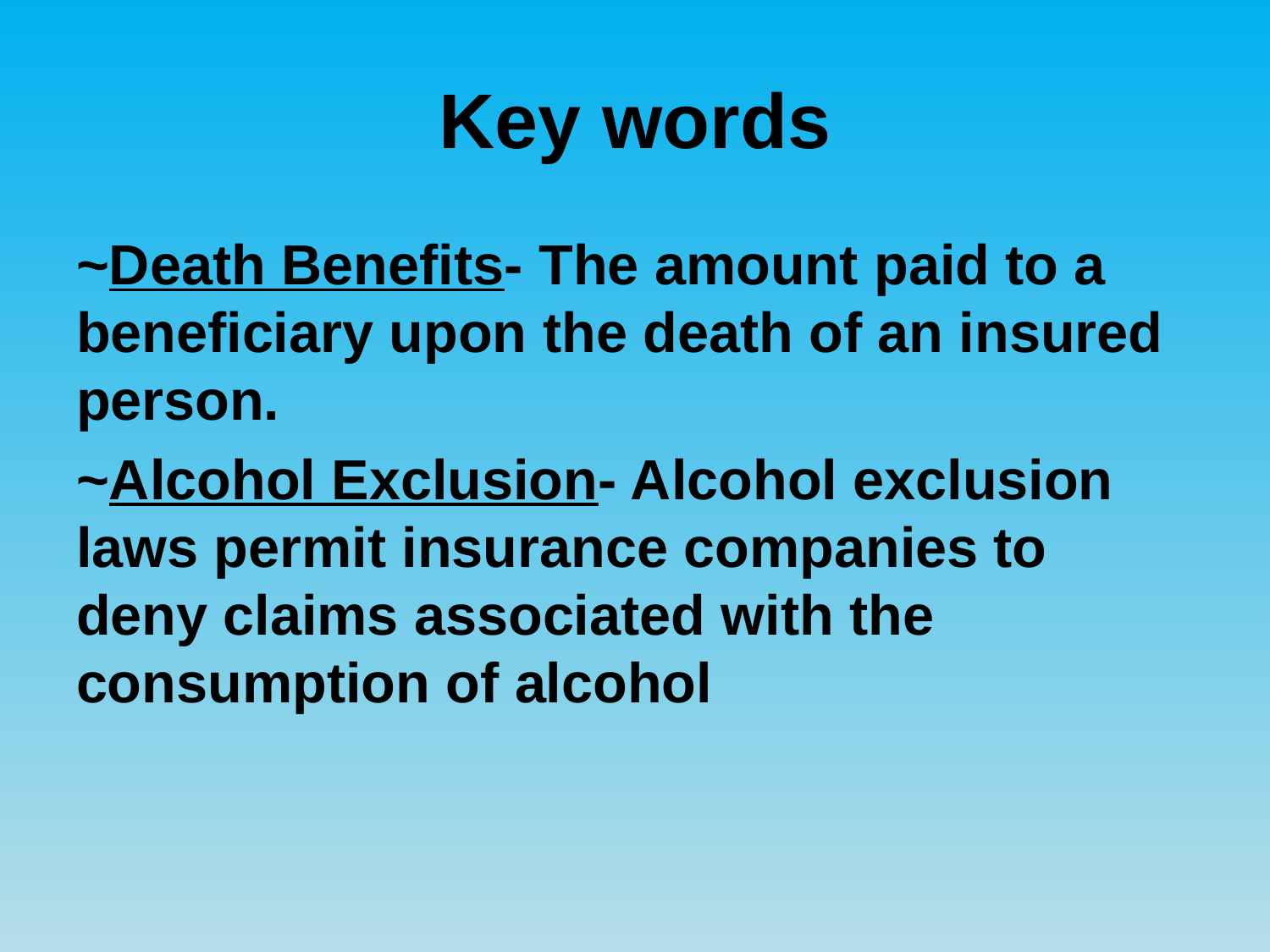

# Key words
~Death Benefits- The amount paid to a beneficiary upon the death of an insured person.
~Alcohol Exclusion- Alcohol exclusion laws permit insurance companies to deny claims associated with the consumption of alcohol